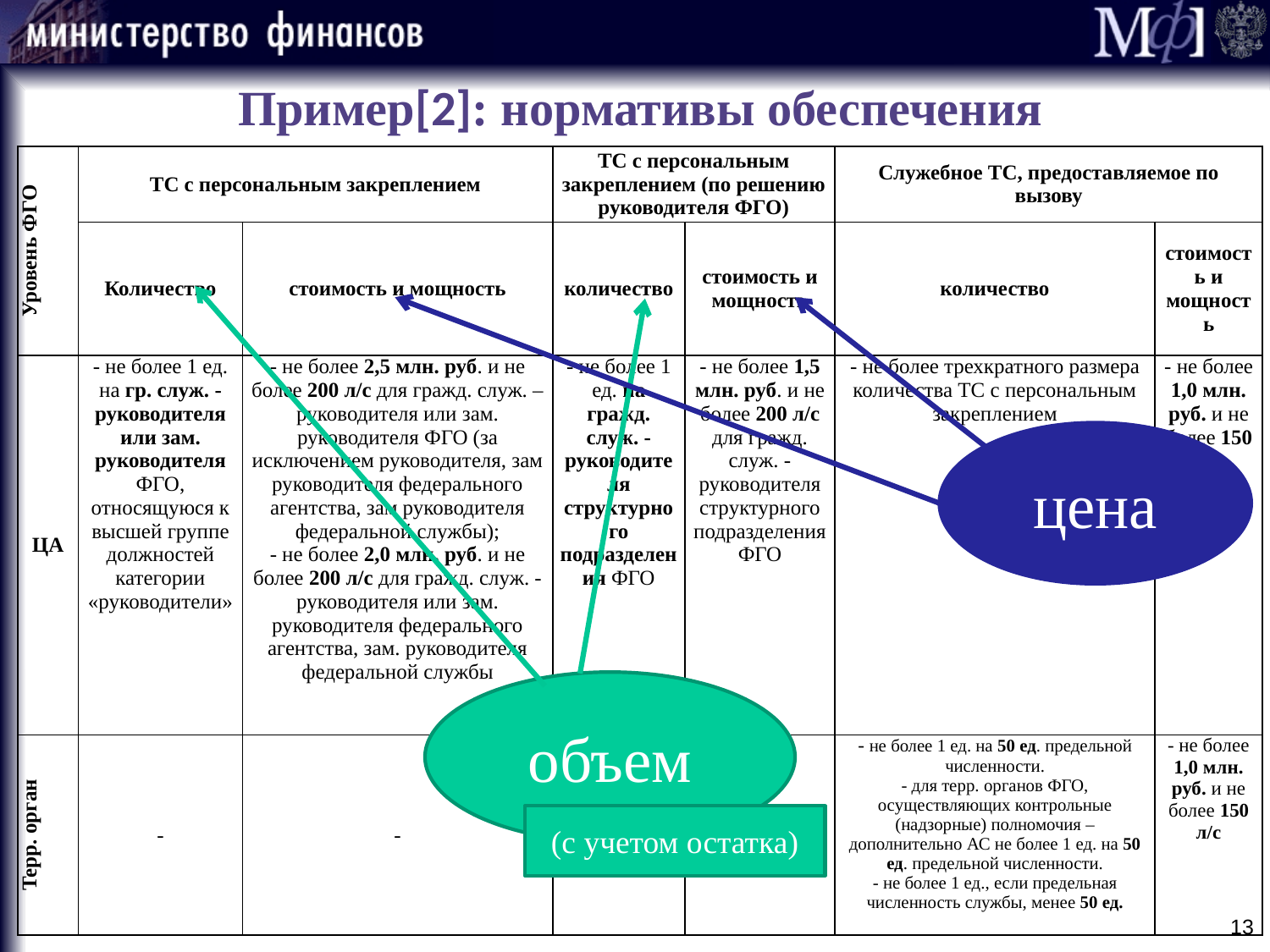

Пример[2]: нормативы обеспечения
| Уровень ФГО | ТС с персональным закреплением |  | ТС с персональным закреплением (по решению руководителя ФГО) |  | Служебное ТС, предоставляемое по вызову |  |
| --- | --- | --- | --- | --- | --- | --- |
|  | Количество | стоимость и мощность | количество | стоимость и мощность | количество | стоимость и мощность |
| ЦА | - не более 1 ед. на гр. служ. - руководителя или зам. руководителя ФГО, относящуюся к высшей группе должностей категории «руководители» | - не более 2,5 млн. руб. и не более 200 л/с для гражд. служ. –руководителя или зам. руководителя ФГО (за исключением руководителя, зам руководителя федерального агентства, зам руководителя федеральной службы); - не более 2,0 млн. руб. и не более 200 л/с для гражд. служ. - руководителя или зам. руководителя федерального агентства, зам. руководителя федеральной службы | - не более 1 ед. на гражд. служ. - руководителя структурного подразделения ФГО | - не более 1,5 млн. руб. и не более 200 л/с для гражд. служ. - руководителя структурного подразделения ФГО | - не более трехкратного размера количества ТС с персональным закреплением | - не более 1,0 млн. руб. и не более 150 л/с |
| Терр. орган | - | - | - | - | - не более 1 ед. на 50 ед. предельной численности. - для терр. органов ФГО, осуществляющих контрольные (надзорные) полномочия – дополнительно АС не более 1 ед. на 50 ед. предельной численности. - не более 1 ед., если предельная численность службы, менее 50 ед. | - не более 1,0 млн. руб. и не более 150 л/с |
цена
объем
(с учетом остатка)
13